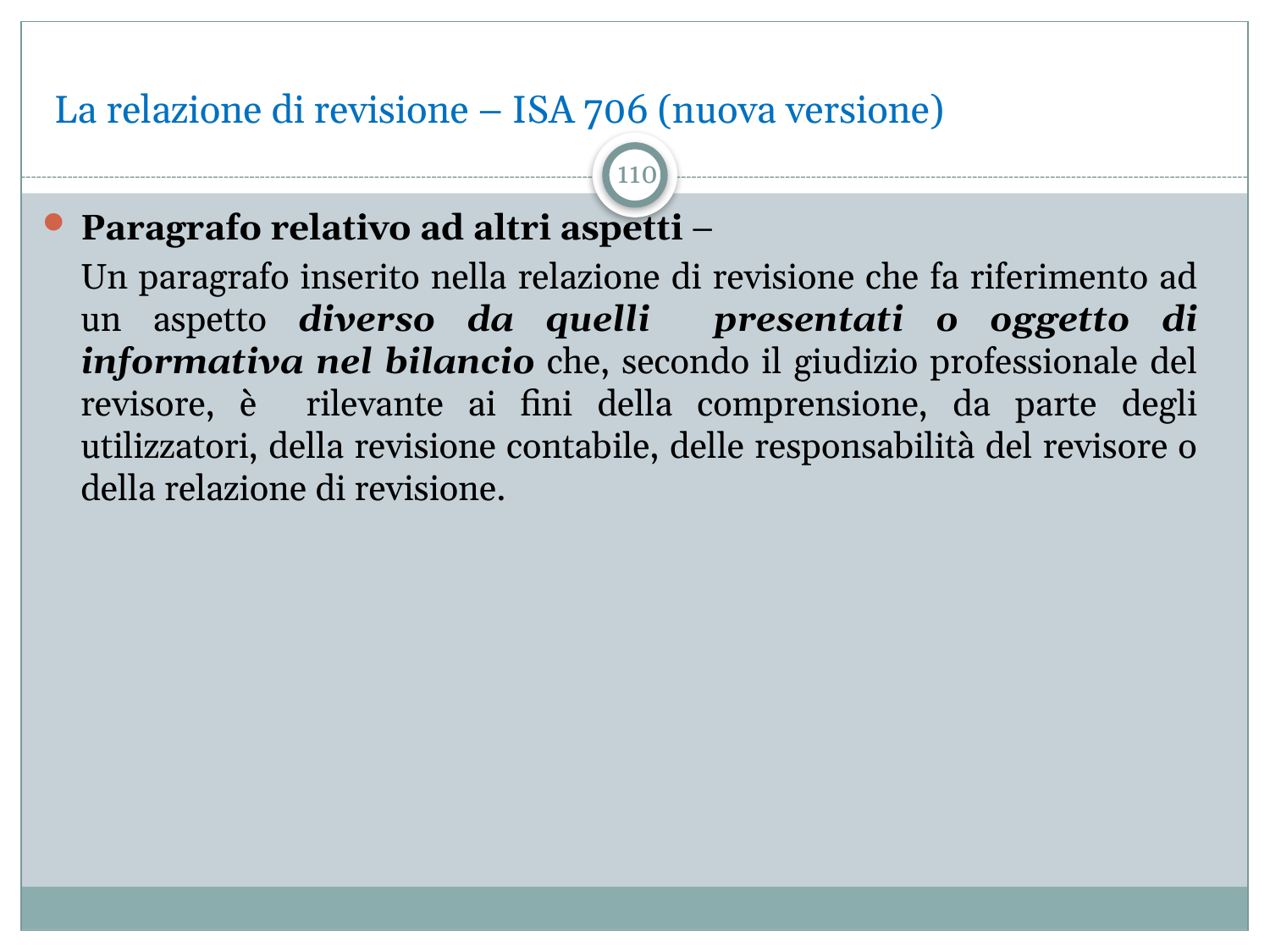

# La relazione di revisione – ISA 706 (nuova versione)
110
Paragrafo relativo ad altri aspetti –
	Un paragrafo inserito nella relazione di revisione che fa riferimento ad un aspetto diverso da quelli  presentati o oggetto di informativa nel bilancio che, secondo il giudizio professionale del revisore, è  rilevante ai fini della comprensione, da parte degli utilizzatori, della revisione contabile, delle responsabilità del revisore o della relazione di revisione.